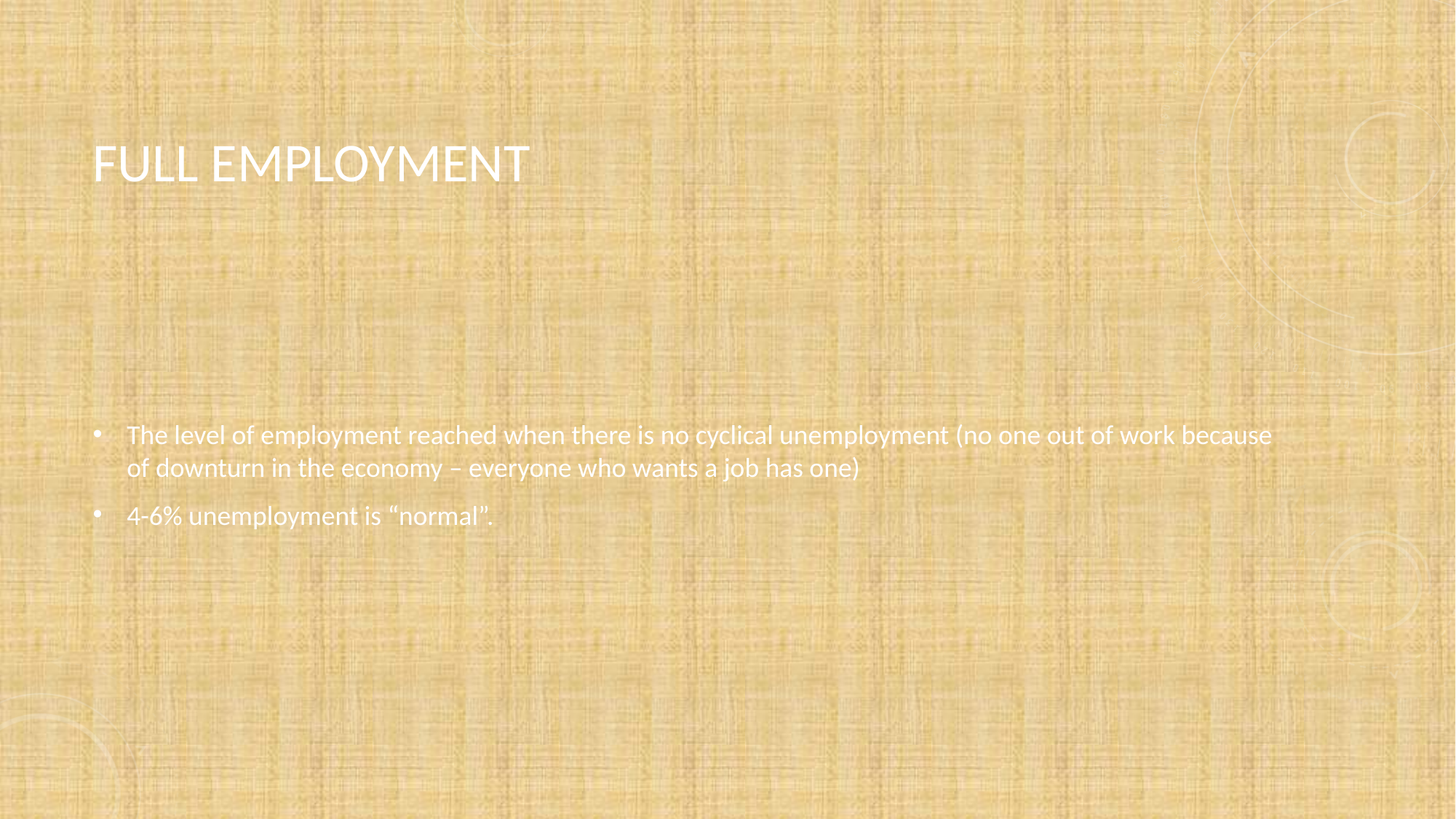

# Full Employment
The level of employment reached when there is no cyclical unemployment (no one out of work because of downturn in the economy – everyone who wants a job has one)
4-6% unemployment is “normal”.